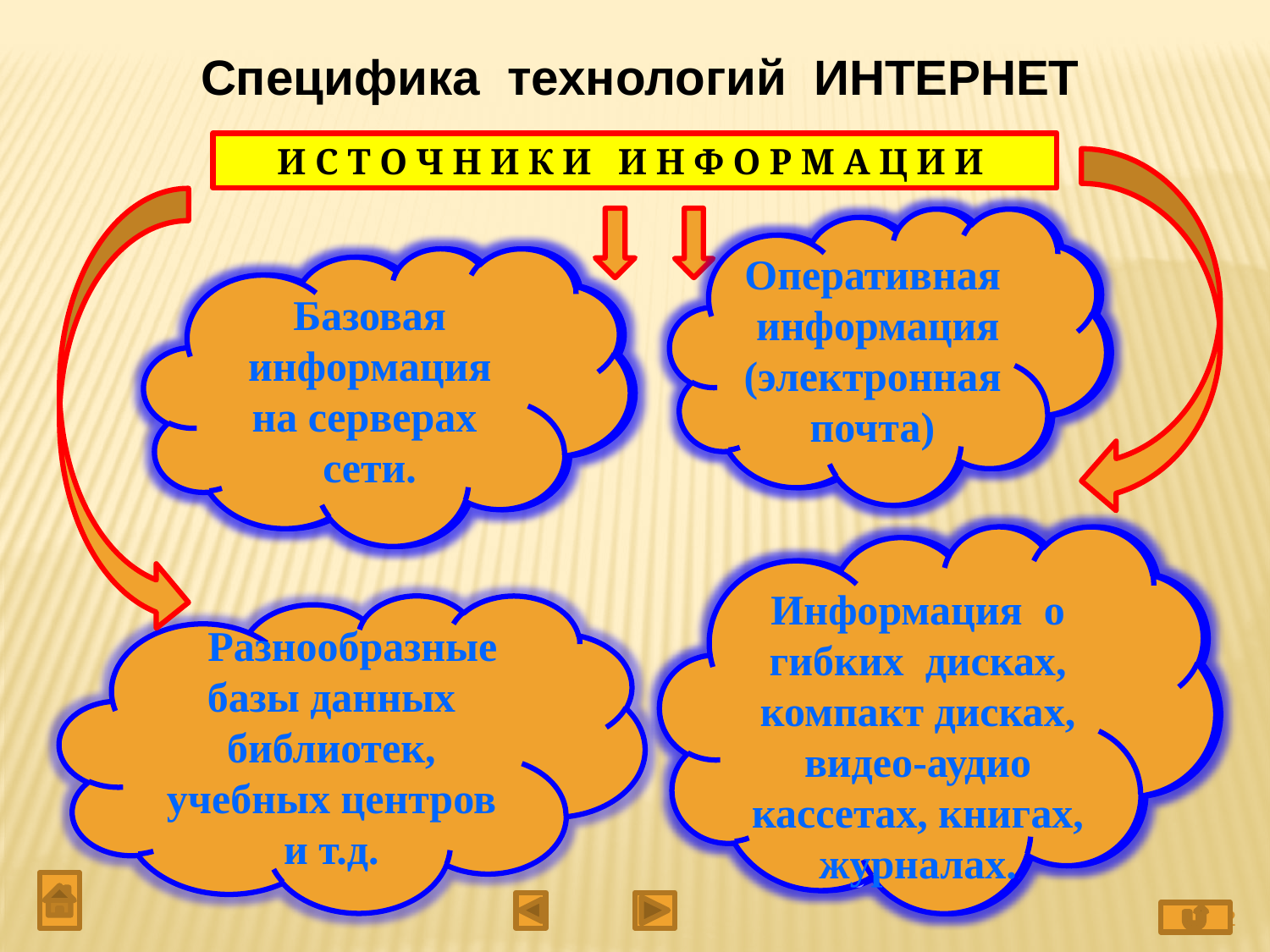

Специфика  технологий  ИНТЕРНЕТ
И С Т О Ч Н И К И   И Н Ф О Р М А Ц И И

Оперативная  информация
(электронная почта)
Оперативная  информация
(электронная почта)

Базовая информация на серверах  сети.
Базовая информация на северах  сети.
              Информация  о гибких  дисках, компакт дисках, видео-аудио кассетах, книгах, журналах.
         Информация  о гибких  дисках, компакт дисках, видео-аудио касетах,книгах, журналах.
    Разнообразные базы данных библиотек, учебных центров и т.д.
12